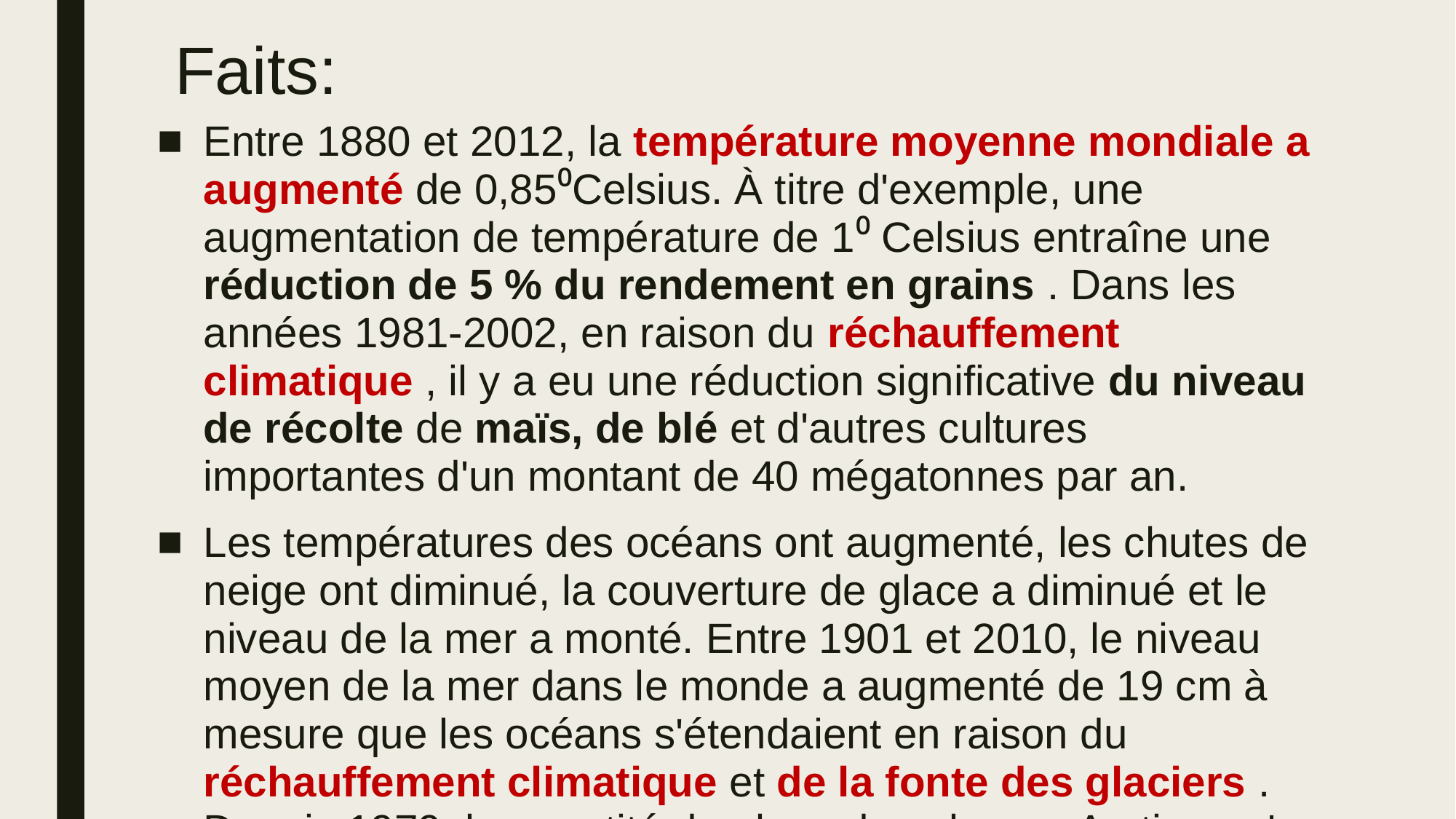

# Faits:
Entre 1880 et 2012, la température moyenne mondiale a augmenté de 0,85⁰Celsius. À titre d'exemple, une augmentation de température de 1⁰ Celsius entraîne une réduction de 5 % du rendement en grains . Dans les années 1981-2002, en raison du réchauffement climatique , il y a eu une réduction significative du niveau de récolte de maïs, de blé et d'autres cultures importantes d'un montant de 40 mégatonnes par an.
Les températures des océans ont augmenté, les chutes de neige ont diminué, la couverture de glace a diminué et le niveau de la mer a monté. Entre 1901 et 2010, le niveau moyen de la mer dans le monde a augmenté de 19 cm à mesure que les océans s'étendaient en raison du réchauffement climatique et de la fonte des glaciers . Depuis 1979, la quantité de glace dans la mer Arctique n'a cessé de diminuer. Chaque décennie, 1,07 million de km² de glace fondent .